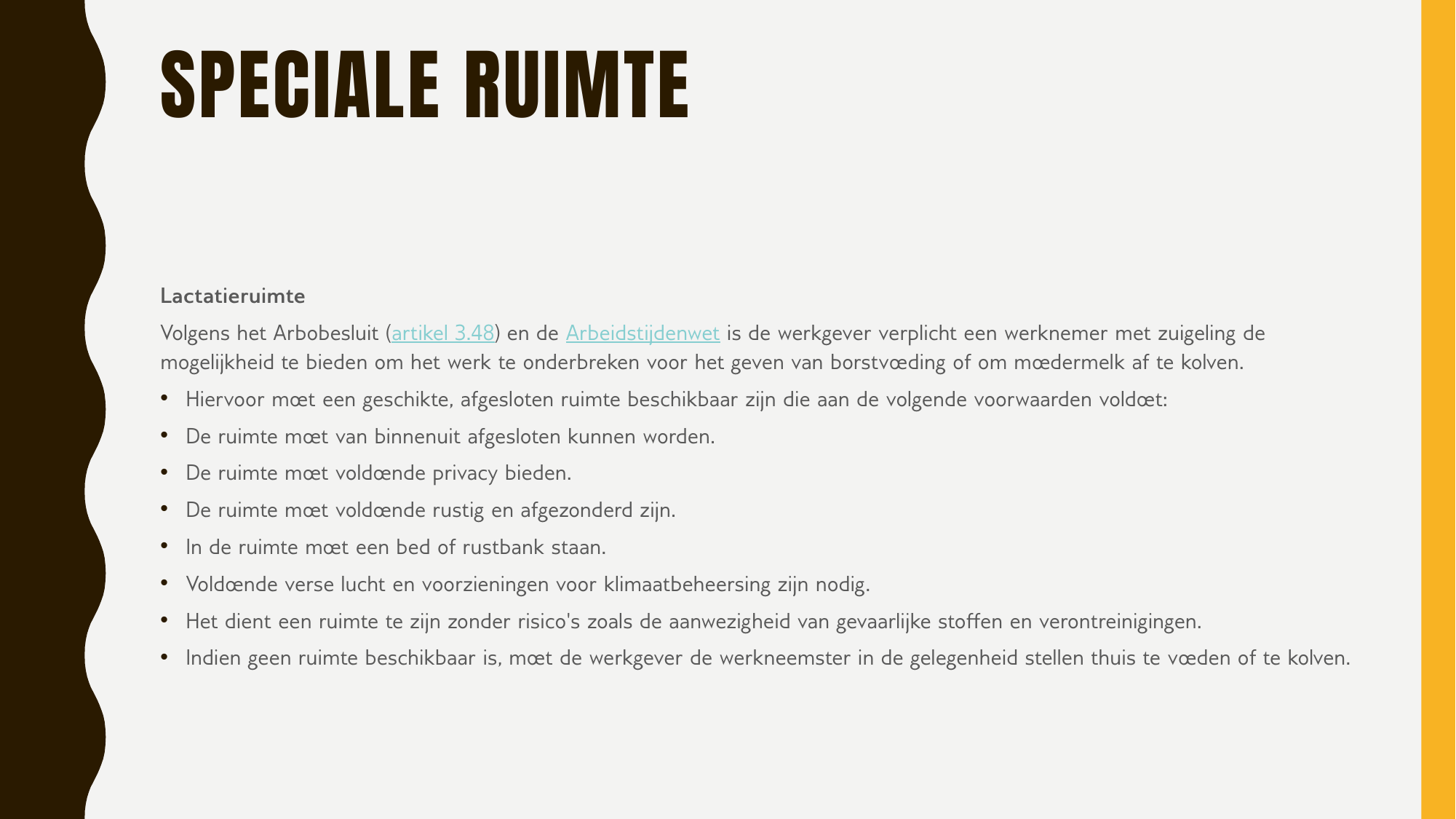

# Speciale ruimte
Lactatieruimte
Volgens het Arbobesluit (artikel 3.48) en de Arbeidstijdenwet is de werkgever verplicht een werknemer met zuigeling de mogelijkheid te bieden om het werk te onderbreken voor het geven van borstvoeding of om moedermelk af te kolven.
Hiervoor moet een geschikte, afgesloten ruimte beschikbaar zijn die aan de volgende voorwaarden voldoet:
De ruimte moet van binnenuit afgesloten kunnen worden.
De ruimte moet voldoende privacy bieden.
De ruimte moet voldoende rustig en afgezonderd zijn.
In de ruimte moet een bed of rustbank staan.
Voldoende verse lucht en voorzieningen voor klimaatbeheersing zijn nodig.
Het dient een ruimte te zijn zonder risico's zoals de aanwezigheid van gevaarlijke stoffen en verontreinigingen.
Indien geen ruimte beschikbaar is, moet de werkgever de werkneemster in de gelegenheid stellen thuis te voeden of te kolven.